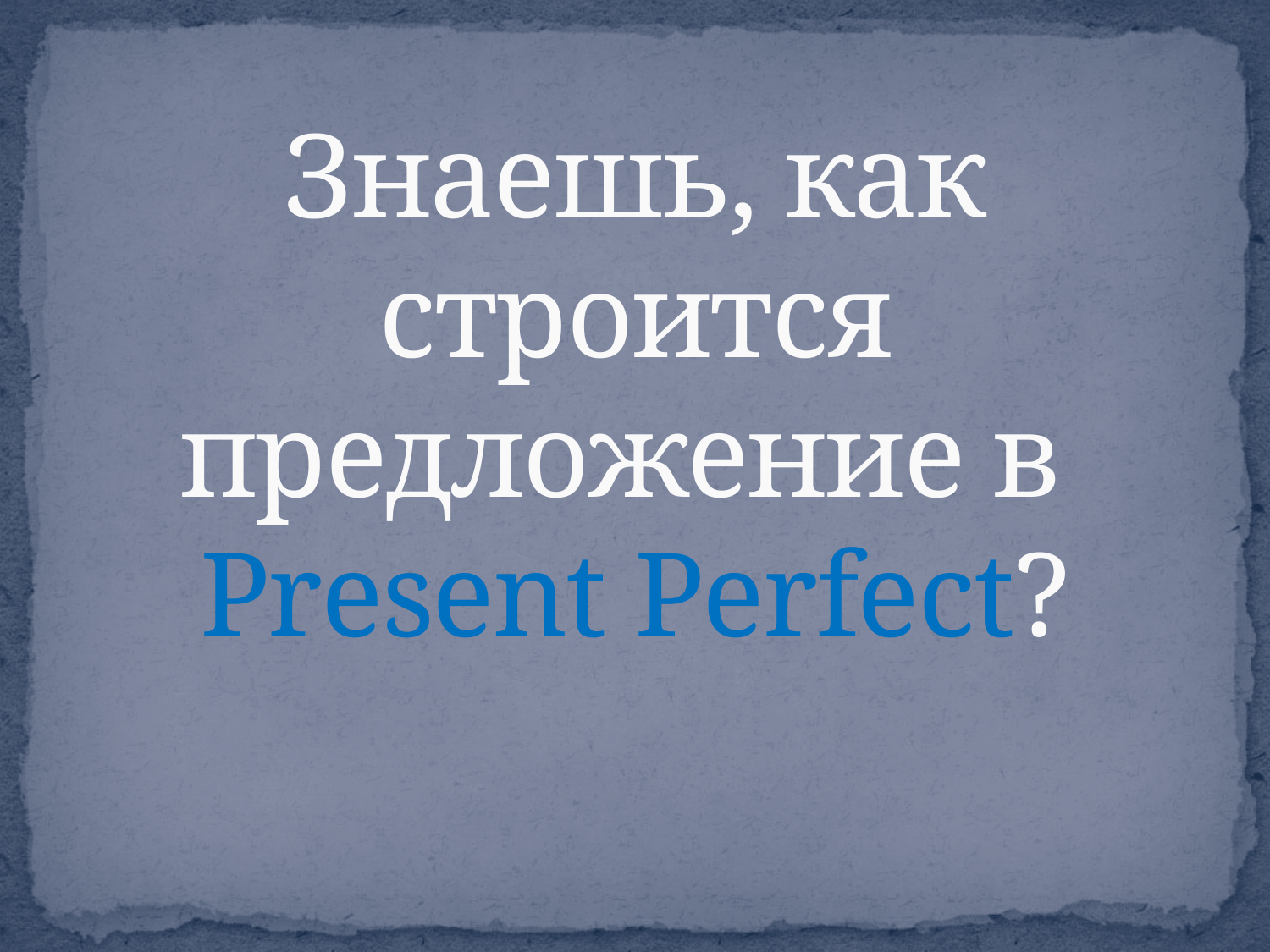

# Знаешь, как строится предложение в Present Perfect?